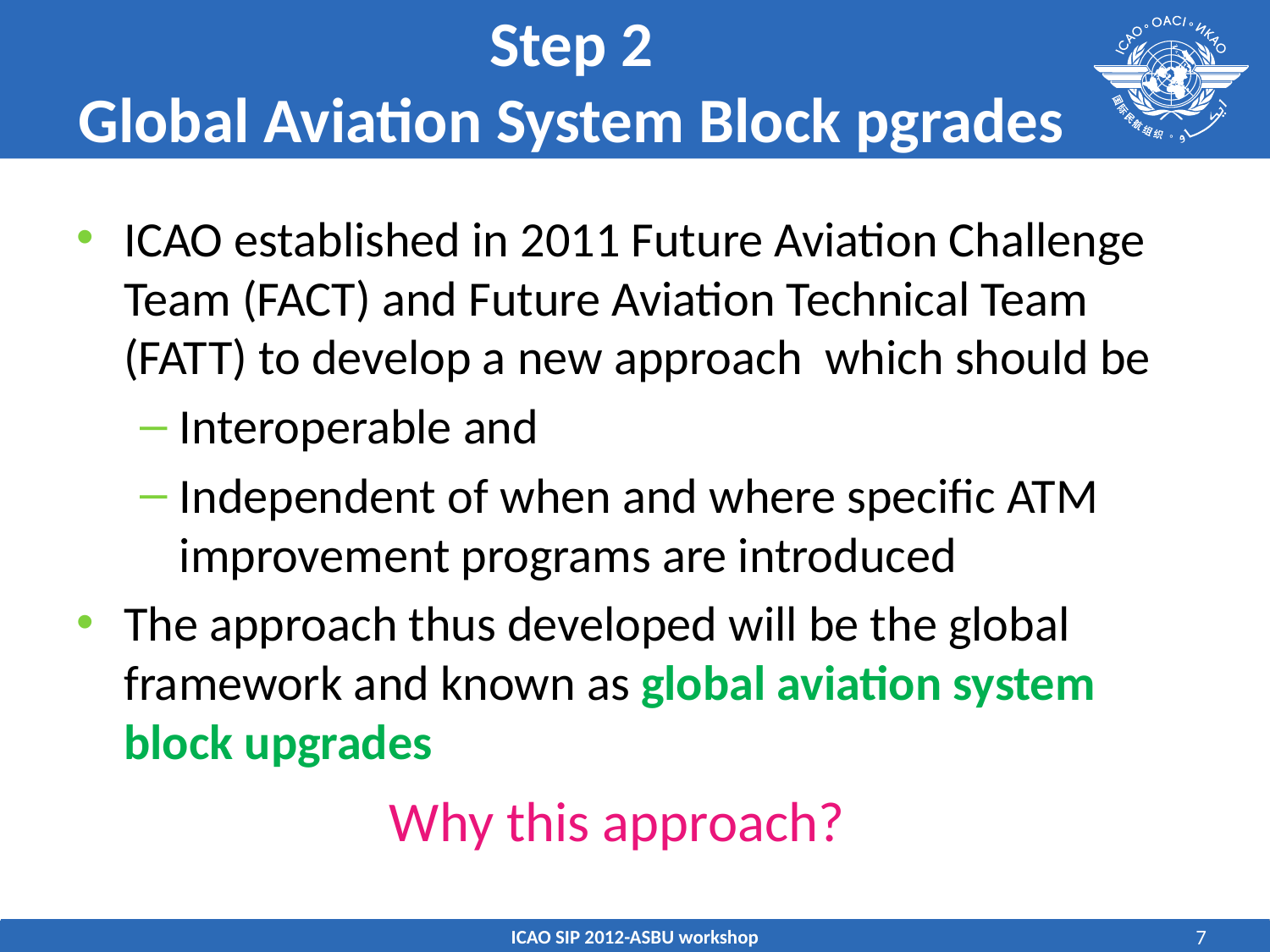

# Step 2 Global Aviation System Block pgrades
ICAO established in 2011 Future Aviation Challenge Team (FACT) and Future Aviation Technical Team (FATT) to develop a new approach  which should be
Interoperable and
Independent of when and where specific ATM improvement programs are introduced
The approach thus developed will be the global framework and known as global aviation system block upgrades

Why this approach?

ICAO SIP 2012-ASBU workshop
7